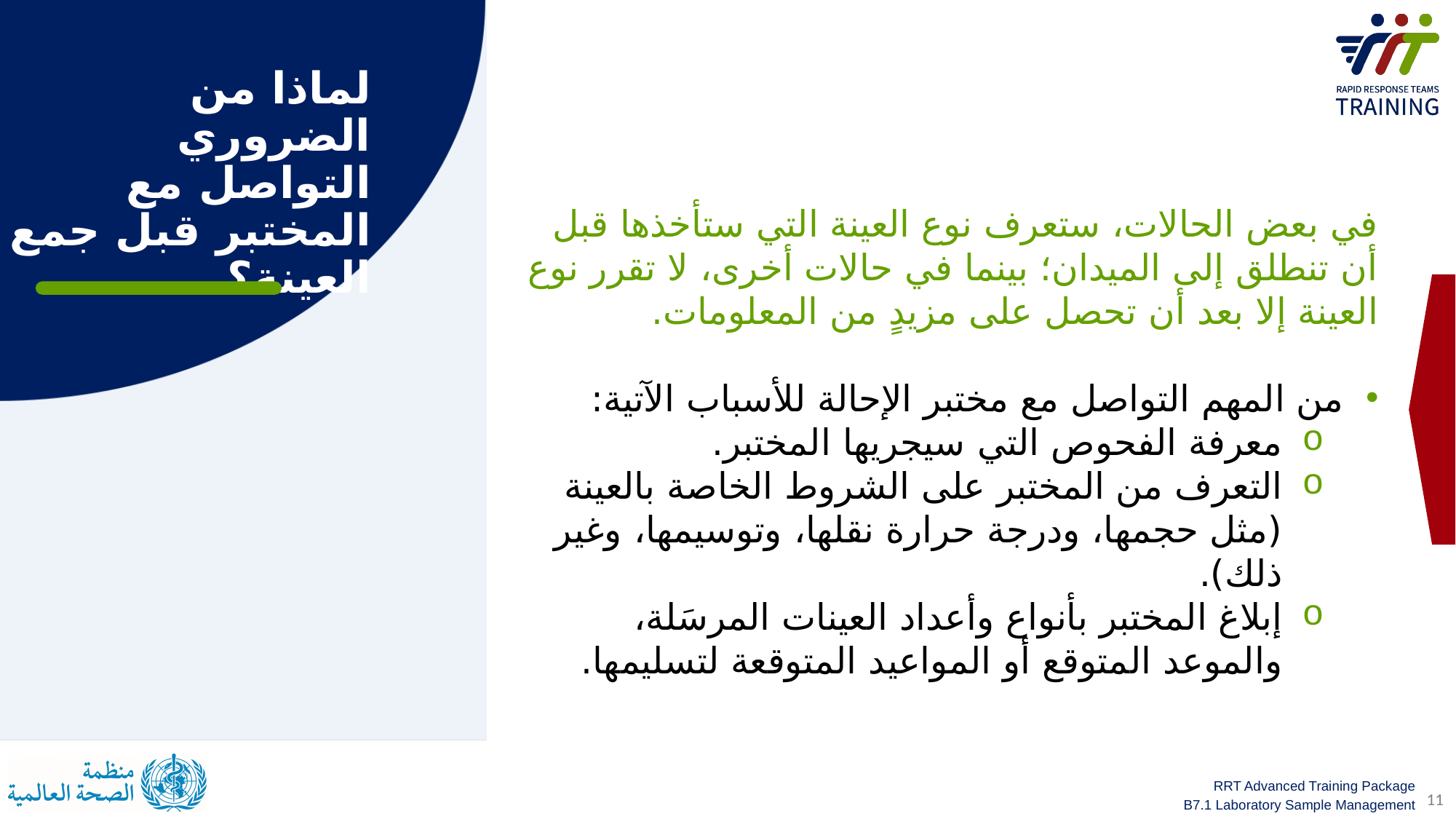

# لماذا من الضروري التواصل مع المختبر قبل جمع العينة؟
في بعض الحالات، ستعرف نوع العينة التي ستأخذها قبل أن تنطلق إلى الميدان؛ بينما في حالات أخرى، لا تقرر نوع العينة إلا بعد أن تحصل على مزيدٍ من المعلومات.

من المهم التواصل مع مختبر الإحالة للأسباب الآتية:
معرفة الفحوص التي سيجريها المختبر.
التعرف من المختبر على الشروط الخاصة بالعينة (مثل حجمها، ودرجة حرارة نقلها، وتوسيمها، وغير ذلك).
إبلاغ المختبر بأنواع وأعداد العينات المرسَلة، والموعد المتوقع أو المواعيد المتوقعة لتسليمها.